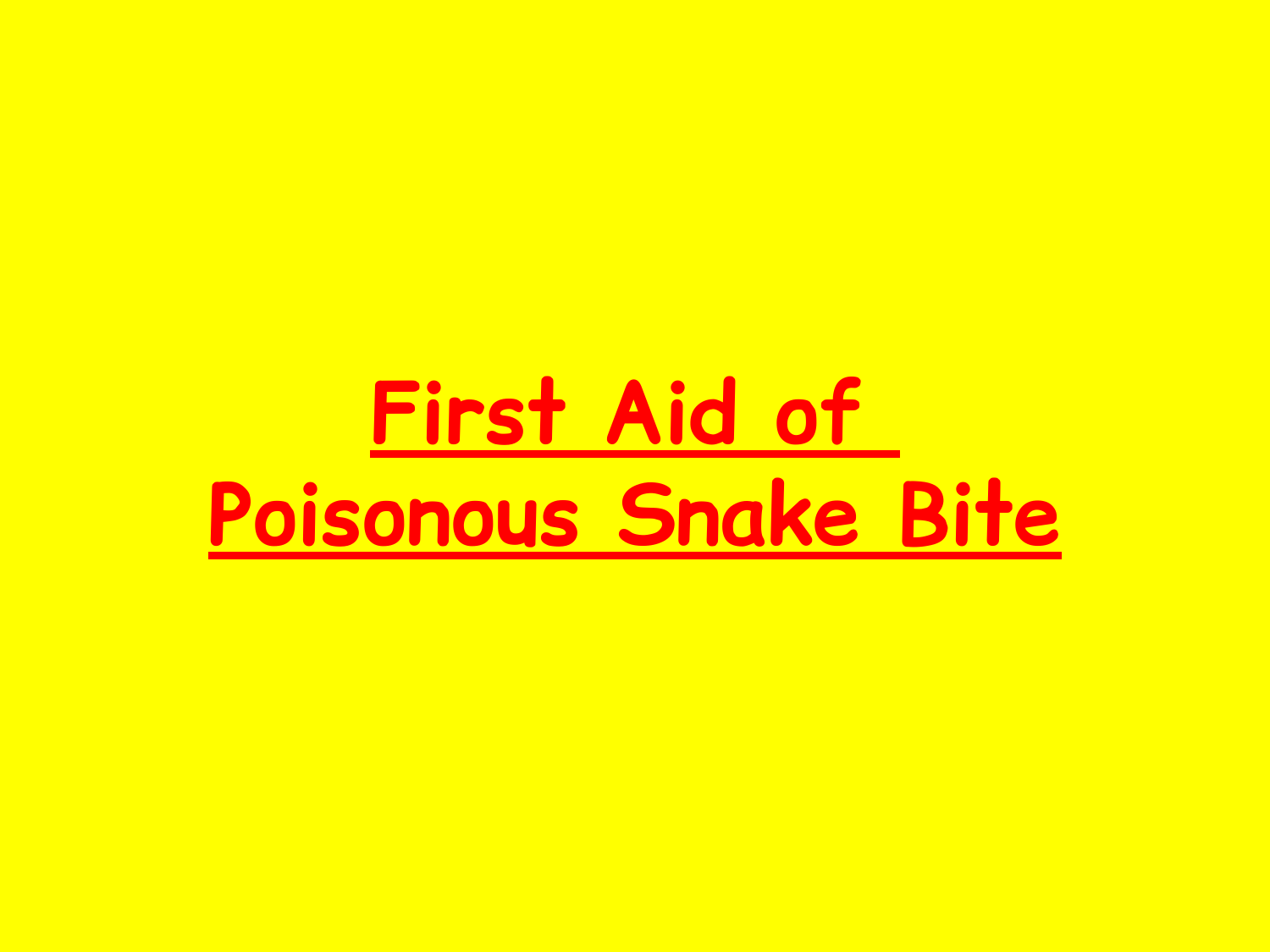

# First Aid of Poisonous Snake Bite